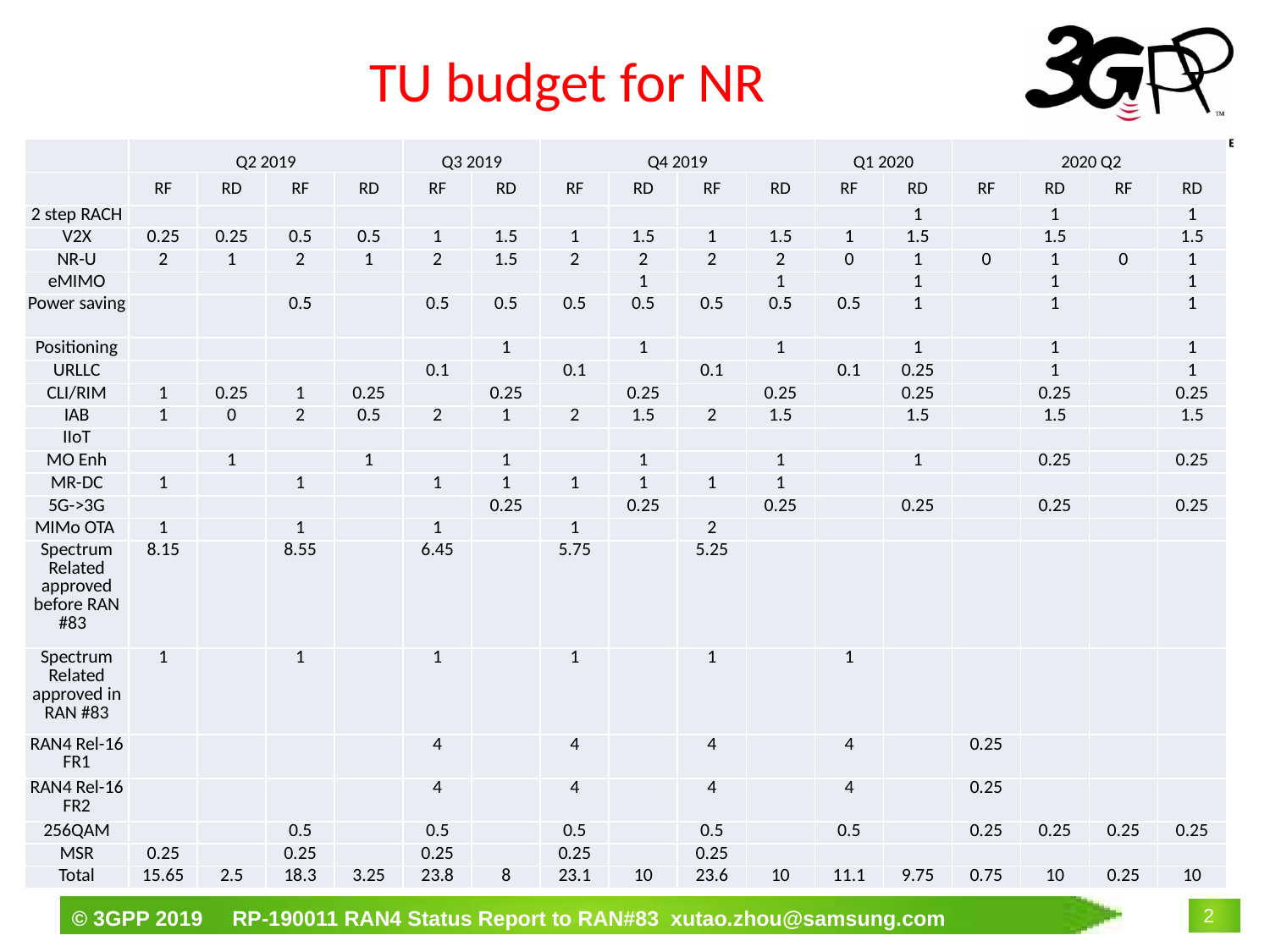

# TU budget for NR
|  | Q2 2019 |  |  |  | Q3 2019 |  | Q4 2019 |  |  |  | Q1 2020 |  | 2020 Q2 |  |  |  |
| --- | --- | --- | --- | --- | --- | --- | --- | --- | --- | --- | --- | --- | --- | --- | --- | --- |
|  | RF | RD | RF | RD | RF | RD | RF | RD | RF | RD | RF | RD | RF | RD | RF | RD |
| 2 step RACH |  |  |  |  |  |  |  |  |  |  |  | 1 |  | 1 |  | 1 |
| V2X | 0.25 | 0.25 | 0.5 | 0.5 | 1 | 1.5 | 1 | 1.5 | 1 | 1.5 | 1 | 1.5 |  | 1.5 |  | 1.5 |
| NR-U | 2 | 1 | 2 | 1 | 2 | 1.5 | 2 | 2 | 2 | 2 | 0 | 1 | 0 | 1 | 0 | 1 |
| eMIMO |  |  |  |  |  |  |  | 1 |  | 1 |  | 1 |  | 1 |  | 1 |
| Power saving |  |  | 0.5 |  | 0.5 | 0.5 | 0.5 | 0.5 | 0.5 | 0.5 | 0.5 | 1 |  | 1 |  | 1 |
| Positioning |  |  |  |  |  | 1 |  | 1 |  | 1 |  | 1 |  | 1 |  | 1 |
| URLLC |  |  |  |  | 0.1 |  | 0.1 |  | 0.1 |  | 0.1 | 0.25 |  | 1 |  | 1 |
| CLI/RIM | 1 | 0.25 | 1 | 0.25 |  | 0.25 |  | 0.25 |  | 0.25 |  | 0.25 |  | 0.25 |  | 0.25 |
| IAB | 1 | 0 | 2 | 0.5 | 2 | 1 | 2 | 1.5 | 2 | 1.5 |  | 1.5 |  | 1.5 |  | 1.5 |
| IIoT |  |  |  |  |  |  |  |  |  |  |  |  |  |  |  |  |
| MO Enh |  | 1 |  | 1 |  | 1 |  | 1 |  | 1 |  | 1 |  | 0.25 |  | 0.25 |
| MR-DC | 1 |  | 1 |  | 1 | 1 | 1 | 1 | 1 | 1 |  |  |  |  |  |  |
| 5G->3G |  |  |  |  |  | 0.25 |  | 0.25 |  | 0.25 |  | 0.25 |  | 0.25 |  | 0.25 |
| MIMo OTA | 1 |  | 1 |  | 1 |  | 1 |  | 2 |  |  |  |  |  |  |  |
| Spectrum Related approved before RAN #83 | 8.15 |  | 8.55 |  | 6.45 |  | 5.75 |  | 5.25 |  |  |  |  |  |  |  |
| Spectrum Related approved in RAN #83 | 1 |  | 1 |  | 1 |  | 1 |  | 1 |  | 1 |  |  |  |  |  |
| RAN4 Rel-16 FR1 |  |  |  |  | 4 |  | 4 |  | 4 |  | 4 |  | 0.25 |  |  |  |
| RAN4 Rel-16 FR2 |  |  |  |  | 4 |  | 4 |  | 4 |  | 4 |  | 0.25 |  |  |  |
| 256QAM |  |  | 0.5 |  | 0.5 |  | 0.5 |  | 0.5 |  | 0.5 |  | 0.25 | 0.25 | 0.25 | 0.25 |
| MSR | 0.25 |  | 0.25 |  | 0.25 |  | 0.25 |  | 0.25 |  |  |  |  |  |  |  |
| Total | 15.65 | 2.5 | 18.3 | 3.25 | 23.8 | 8 | 23.1 | 10 | 23.6 | 10 | 11.1 | 9.75 | 0.75 | 10 | 0.25 | 10 |